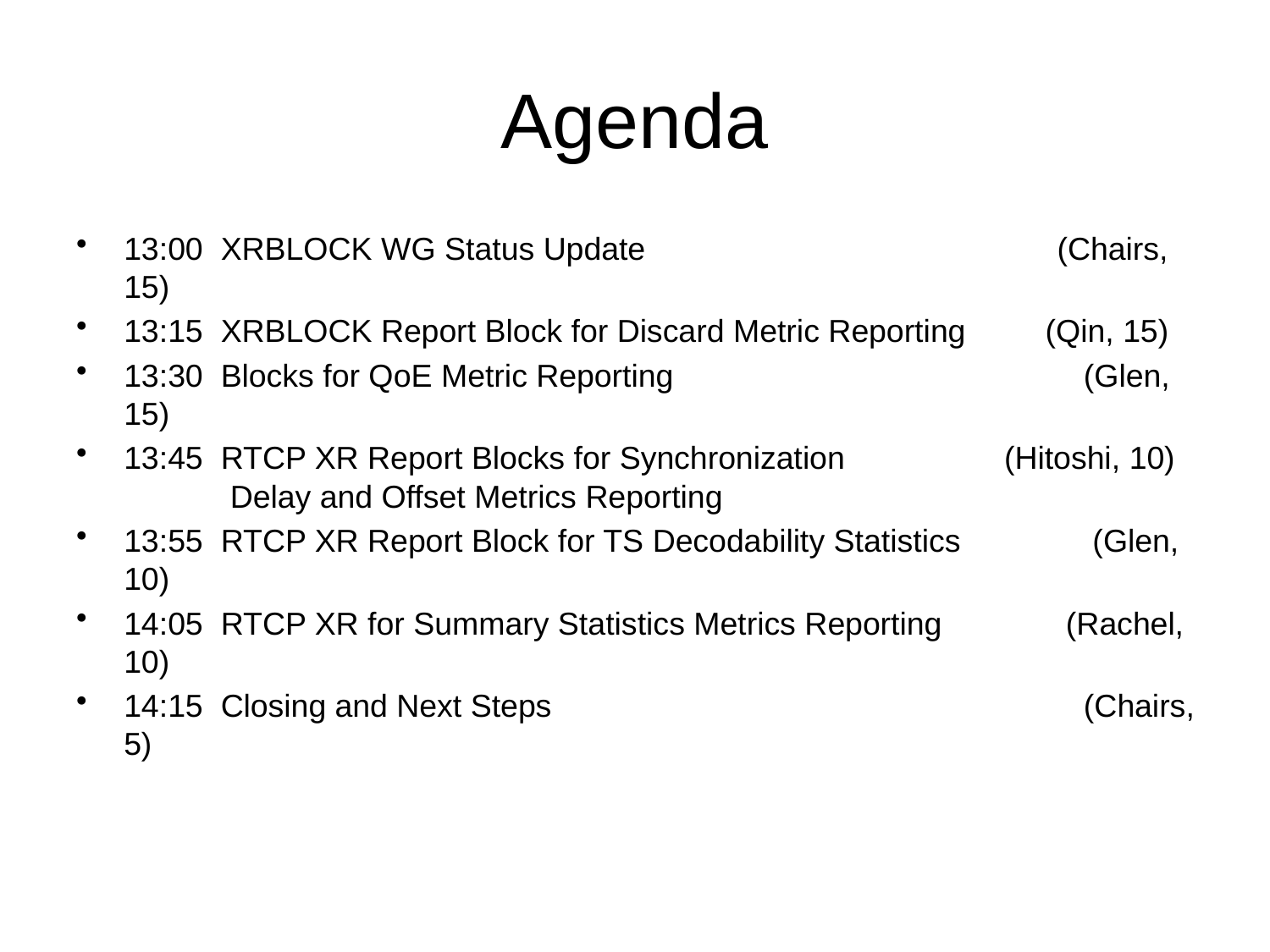

# Agenda
13:00  XRBLOCK WG Status Update			     (Chairs, 15)
13:15  XRBLOCK Report Block for Discard Metric Reporting         (Qin, 15)
13:30  Blocks for QoE Metric Reporting			        (Glen, 15)
13:45  RTCP XR Report Blocks for Synchronization                  (Hitoshi, 10)
            Delay and Offset Metrics Reporting
13:55  RTCP XR Report Block for TS Decodability Statistics	         (Glen, 10)
14:05  RTCP XR for Summary Statistics Metrics Reporting	      (Rachel, 10)
14:15  Closing and Next Steps				        (Chairs, 5)